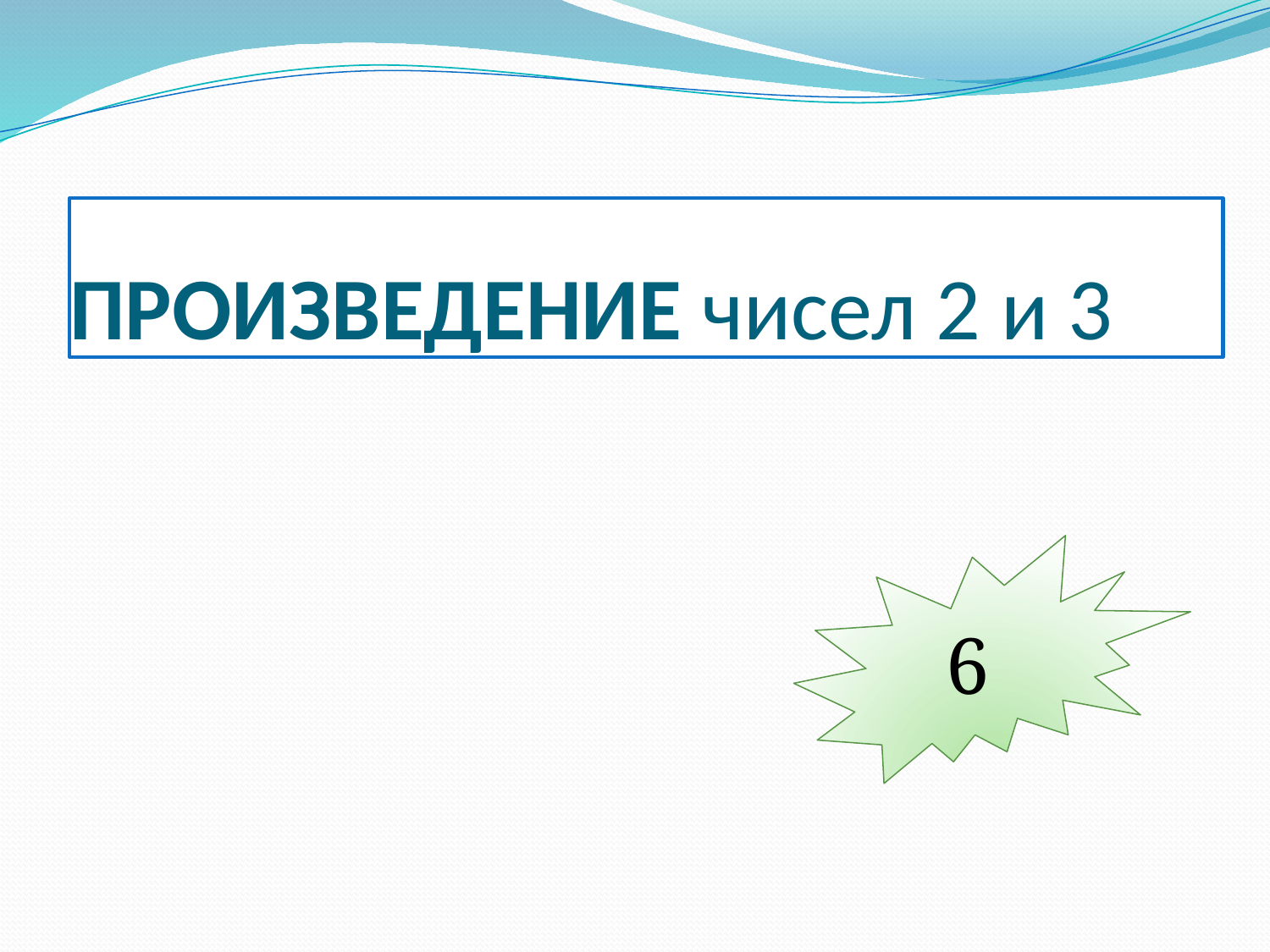

# ПРОИЗВЕДЕНИЕ чисел 2 и 3
6